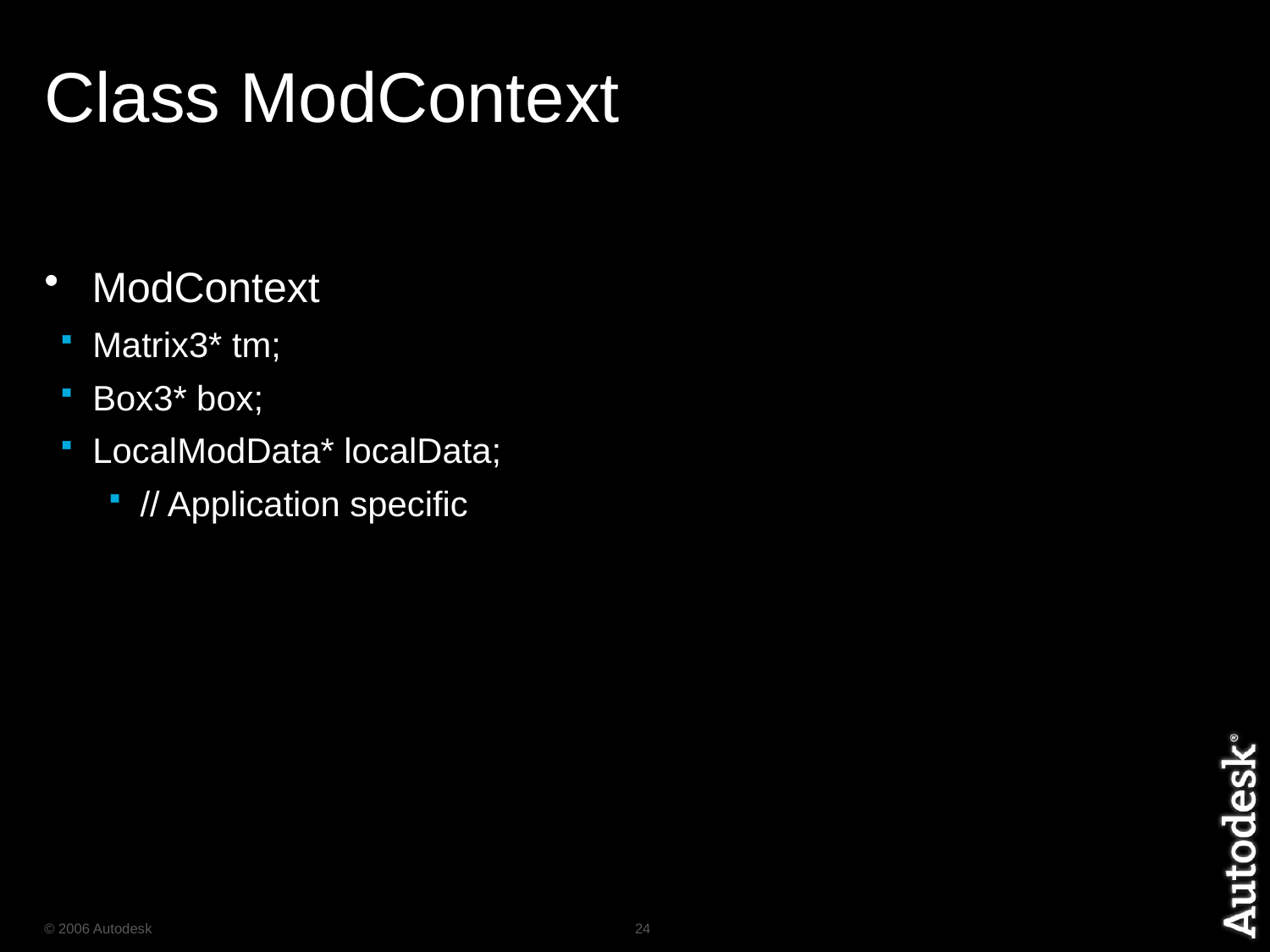

# Class ModContext

ModContext
Matrix3* tm;
Box3* box;
LocalModData* localData;
// Application specific